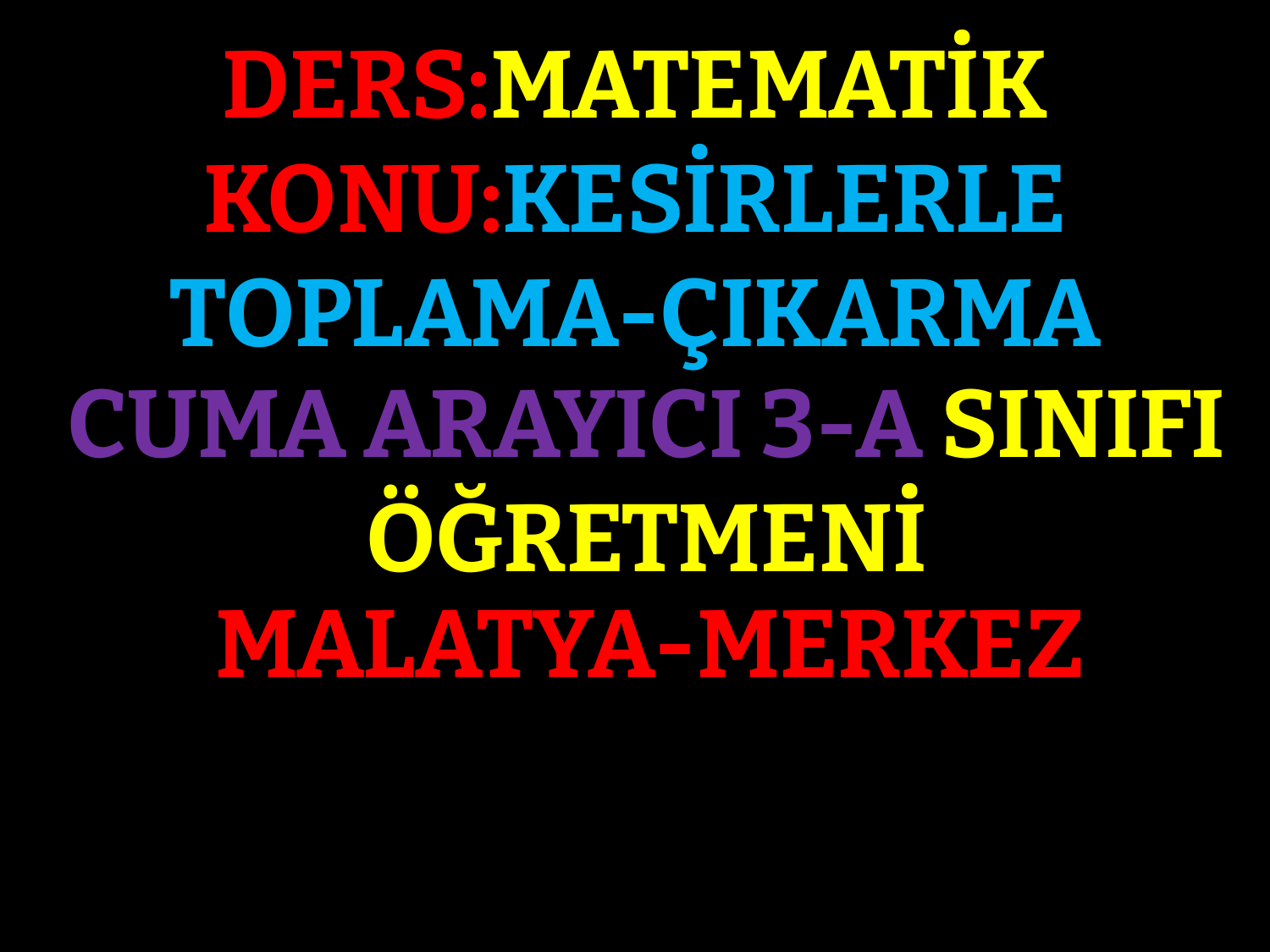

DERS:MATEMATİK
KONU:KESİRLERLE TOPLAMA-ÇIKARMA
#
CUMA ARAYICI 3-A SINIFI ÖĞRETMENİ
MALATYA-MERKEZ